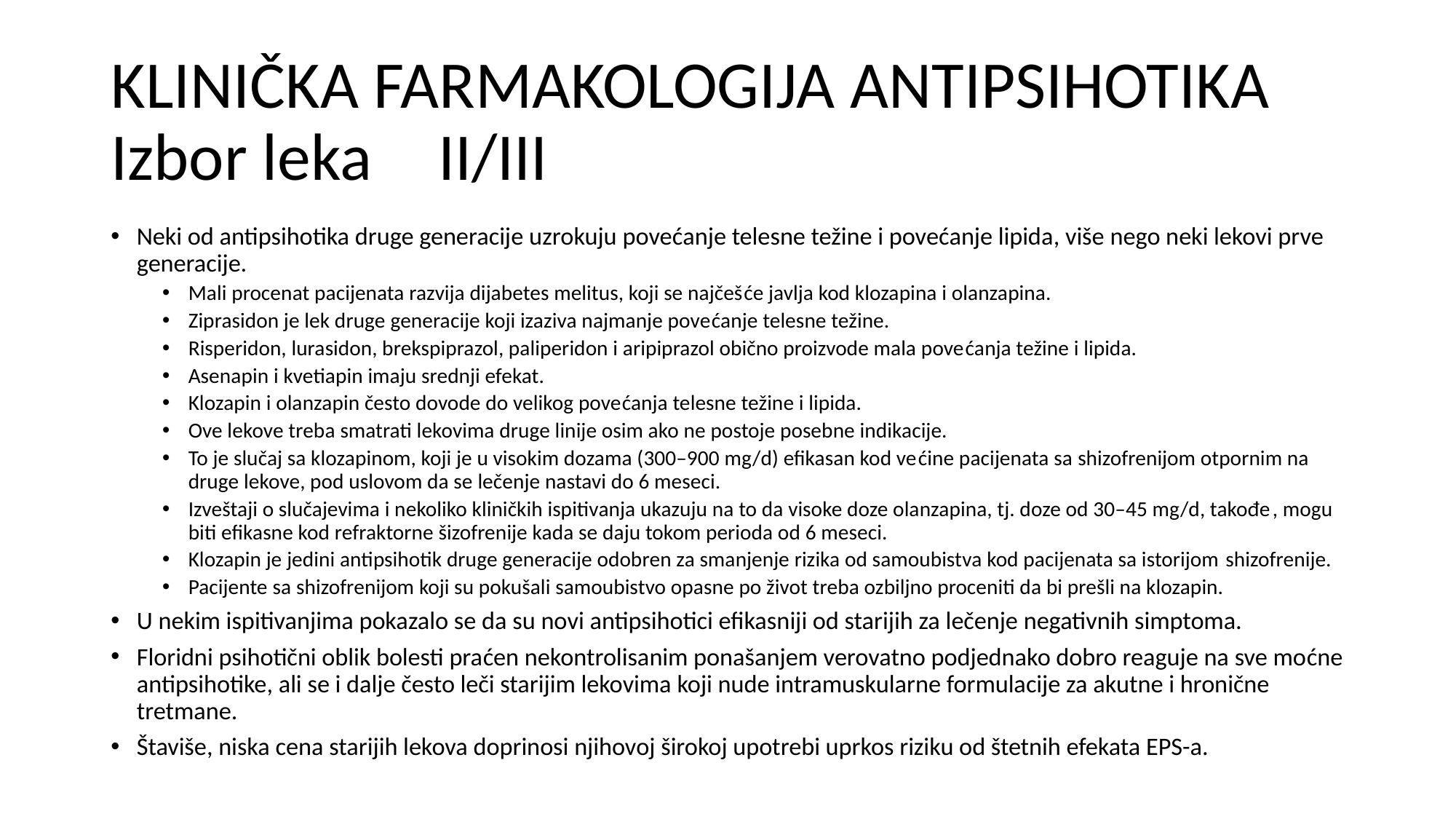

# KLINIČKA FARMAKOLOGIJA ANTIPSIHOTIKA Izbor leka	II/III
Neki od antipsihotika druge generacije uzrokuju povećanje telesne težine i povećanje lipida, više nego neki lekovi prve generacije.
Mali procenat pacijenata razvija dijabetes melitus, koji se najčešće javlja kod klozapina i olanzapina.
Ziprasidon je lek druge generacije koji izaziva najmanje povećanje telesne težine.
Risperidon, lurasidon, brekspiprazol, paliperidon i aripiprazol obično proizvode mala povećanja težine i lipida.
Asenapin i kvetiapin imaju srednji efekat.
Klozapin i olanzapin često dovode do velikog povećanja telesne težine i lipida.
Ove lekove treba smatrati lekovima druge linije osim ako ne postoje posebne indikacije.
To je slučaj sa klozapinom, koji je u visokim dozama (300–900 mg/d) efikasan kod većine pacijenata sa shizofrenijom otpornim na druge lekove, pod uslovom da se lečenje nastavi do 6 meseci.
Izveštaji o slučajevima i nekoliko kliničkih ispitivanja ukazuju na to da visoke doze olanzapina, tj. doze od 30–45 mg/d, takođe, mogu biti efikasne kod refraktorne šizofrenije kada se daju tokom perioda od 6 meseci.
Klozapin je jedini antipsihotik druge generacije odobren za smanjenje rizika od samoubistva kod pacijenata sa istorijom shizofrenije.
Pacijente sa shizofrenijom koji su pokušali samoubistvo opasne po život treba ozbiljno proceniti da bi prešli na klozapin.
U nekim ispitivanjima pokazalo se da su novi antipsihotici efikasniji od starijih za lečenje negativnih simptoma.
Floridni psihotični oblik bolesti praćen nekontrolisanim ponašanjem verovatno podjednako dobro reaguje na sve moćne antipsihotike, ali se i dalje često leči starijim lekovima koji nude intramuskularne formulacije za akutne i hronične tretmane.
Štaviše, niska cena starijih lekova doprinosi njihovoj širokoj upotrebi uprkos riziku od štetnih efekata EPS-a.